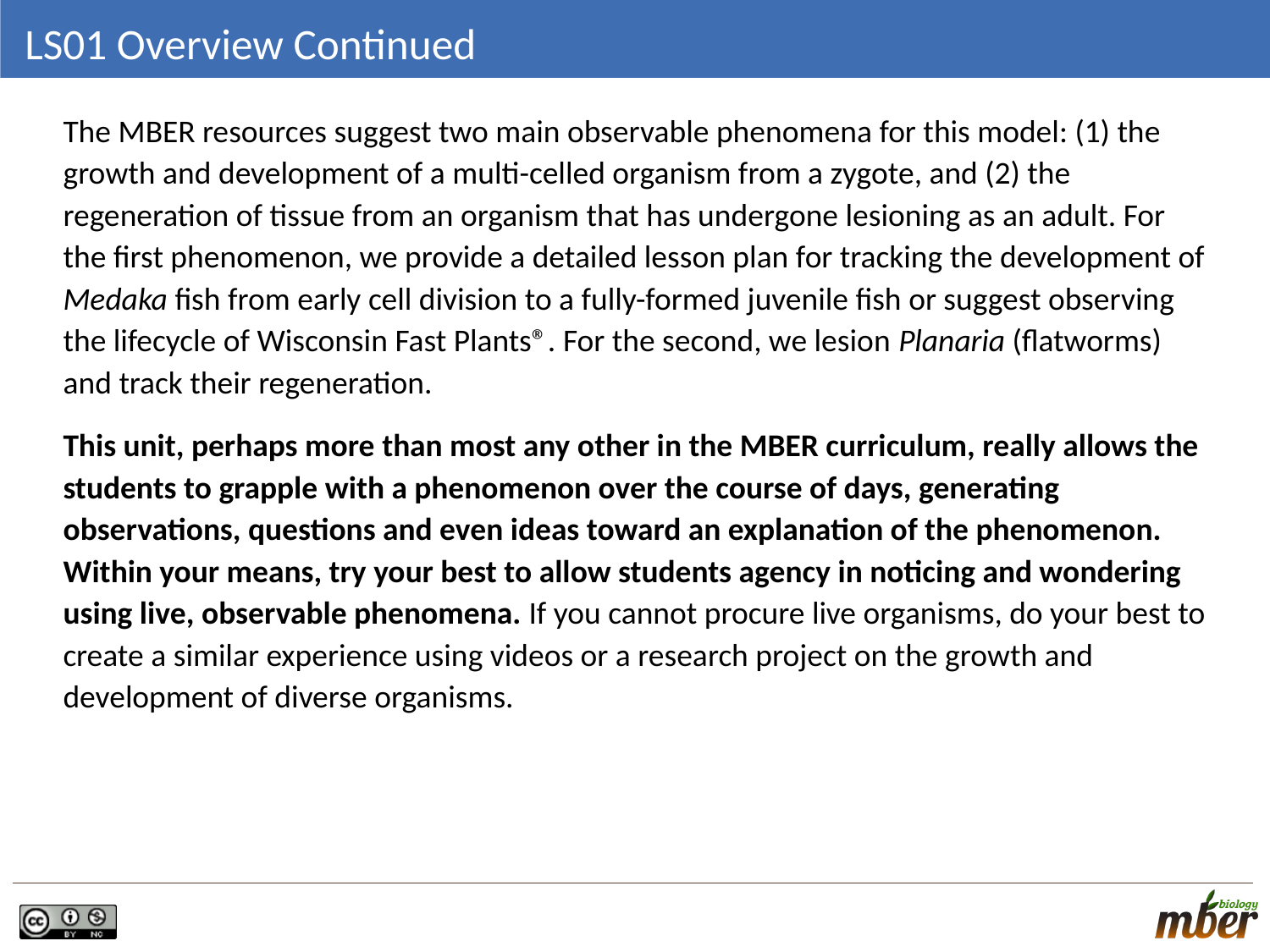

# LS01 Overview Continued
The MBER resources suggest two main observable phenomena for this model: (1) the growth and development of a multi-celled organism from a zygote, and (2) the regeneration of tissue from an organism that has undergone lesioning as an adult. For the first phenomenon, we provide a detailed lesson plan for tracking the development of Medaka fish from early cell division to a fully-formed juvenile fish or suggest observing the lifecycle of Wisconsin Fast Plants®. For the second, we lesion Planaria (flatworms) and track their regeneration.
This unit, perhaps more than most any other in the MBER curriculum, really allows the students to grapple with a phenomenon over the course of days, generating observations, questions and even ideas toward an explanation of the phenomenon. Within your means, try your best to allow students agency in noticing and wondering using live, observable phenomena. If you cannot procure live organisms, do your best to create a similar experience using videos or a research project on the growth and development of diverse organisms.